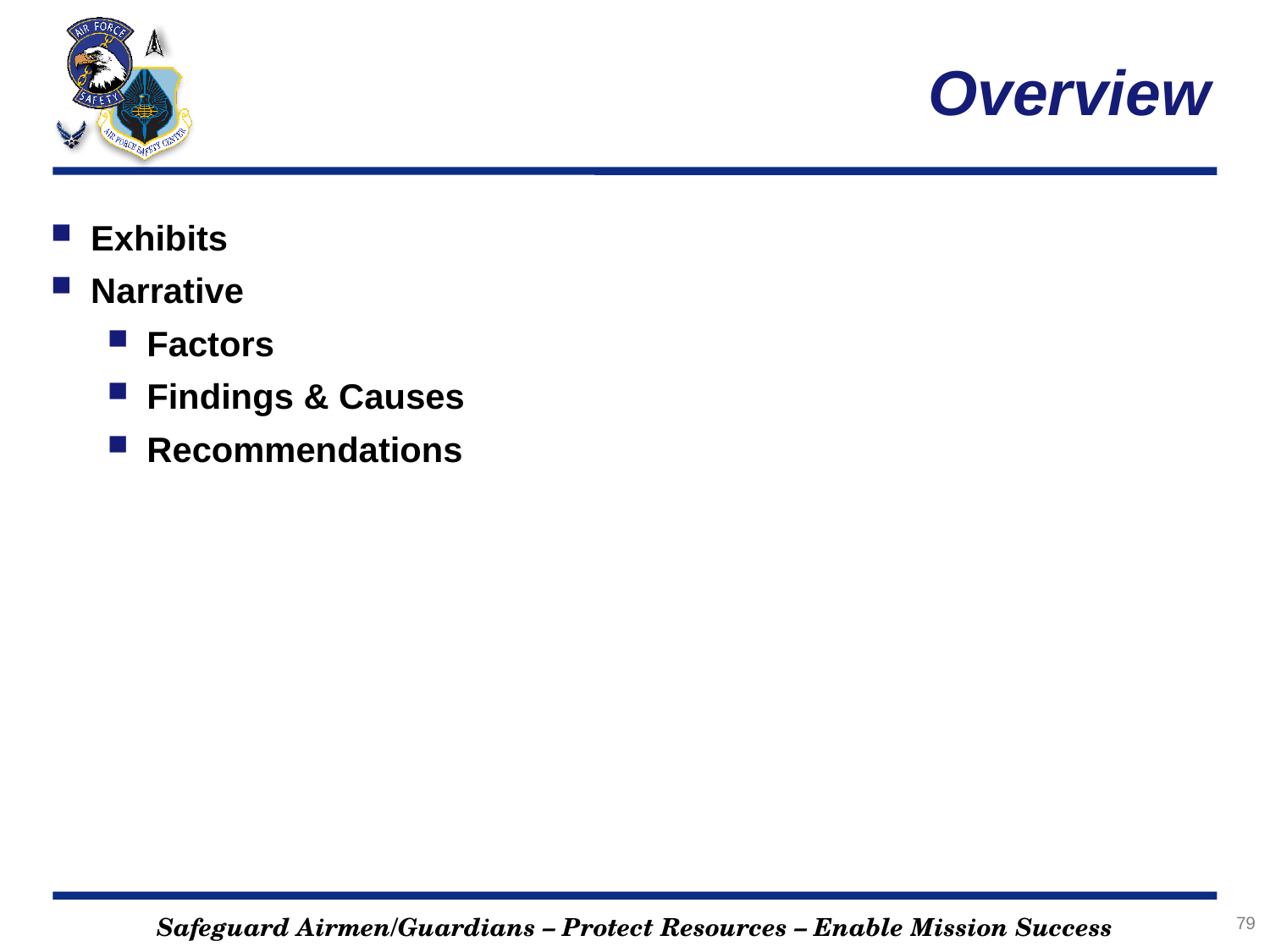

# Overview
Exhibits
Narrative
Factors
Findings & Causes
Recommendations

79